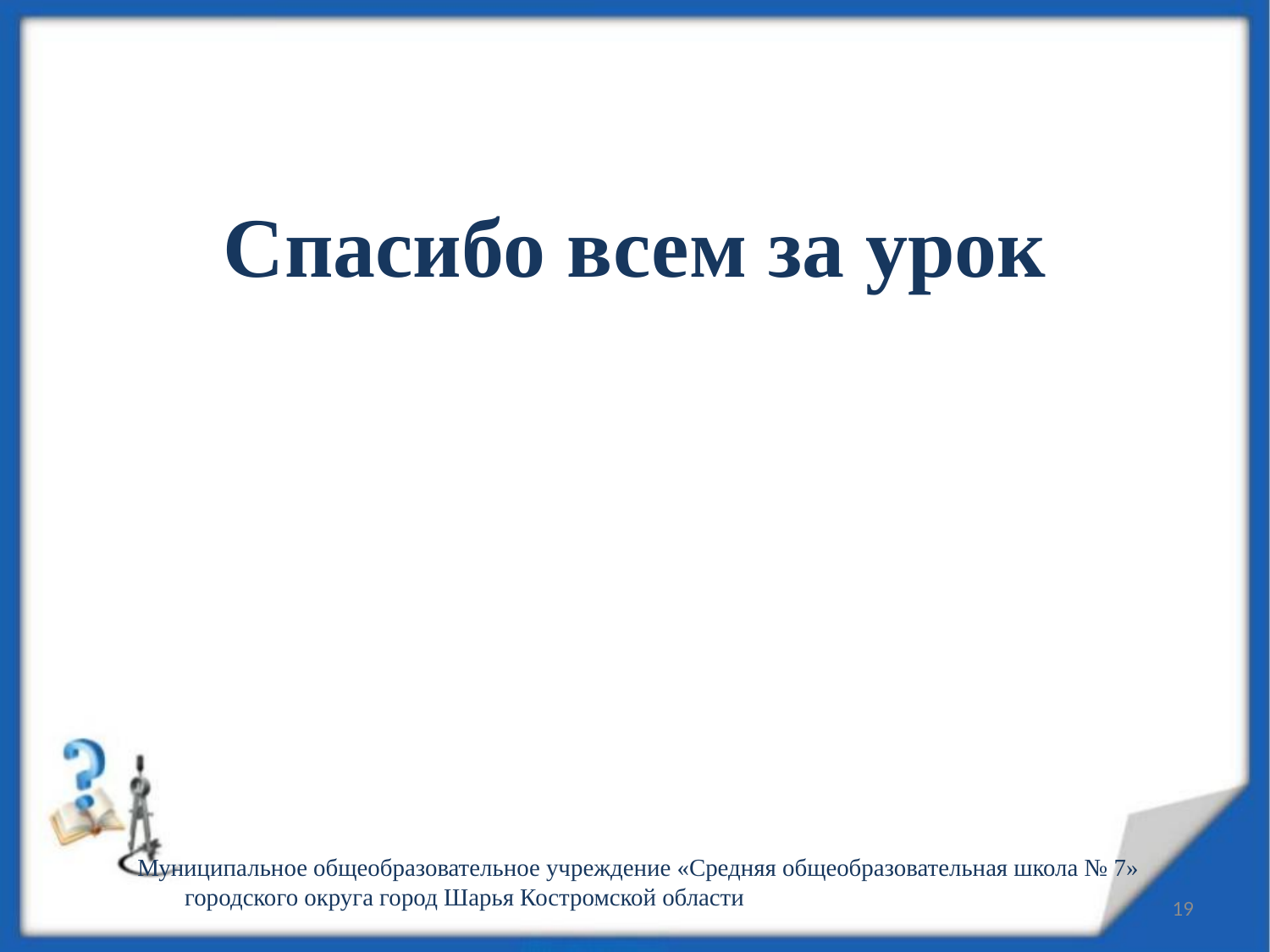

Спасибо всем за урок
Муниципальное общеобразовательное учреждение «Средняя общеобразовательная школа № 7» городского округа город Шарья Костромской области
19